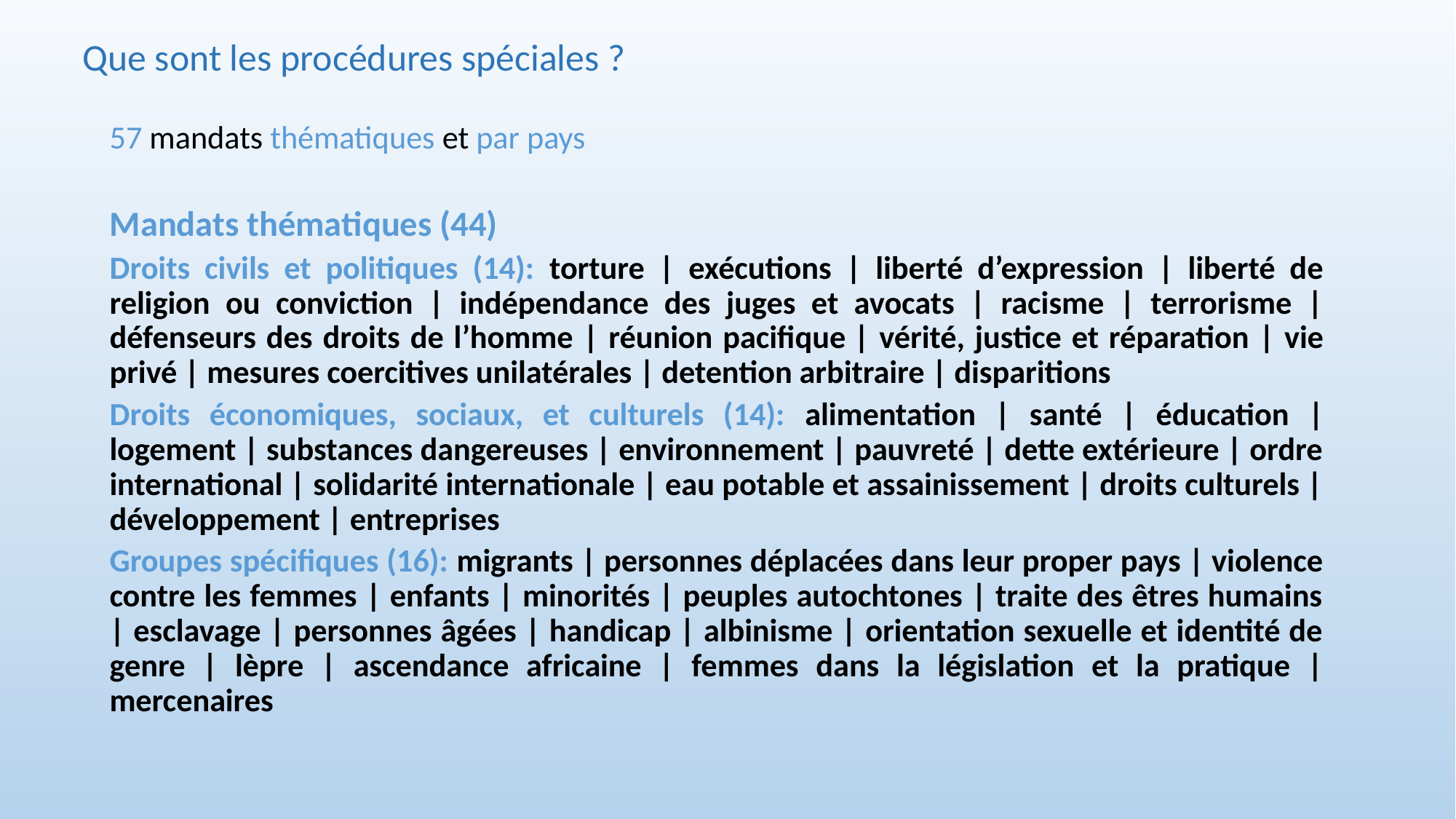

Que sont les procédures spéciales ?
57 mandats thématiques et par pays

Mandats thématiques (44)
Droits civils et politiques (14): torture | exécutions | liberté d’expression | liberté de religion ou conviction | indépendance des juges et avocats | racisme | terrorisme | défenseurs des droits de l’homme | réunion pacifique | vérité, justice et réparation | vie privé | mesures coercitives unilatérales | detention arbitraire | disparitions
Droits économiques, sociaux, et culturels (14): alimentation | santé | éducation | logement | substances dangereuses | environnement | pauvreté | dette extérieure | ordre international | solidarité internationale | eau potable et assainissement | droits culturels | développement | entreprises
Groupes spécifiques (16): migrants | personnes déplacées dans leur proper pays | violence contre les femmes | enfants | minorités | peuples autochtones | traite des êtres humains | esclavage | personnes âgées | handicap | albinisme | orientation sexuelle et identité de genre | lèpre | ascendance africaine | femmes dans la législation et la pratique | mercenaires